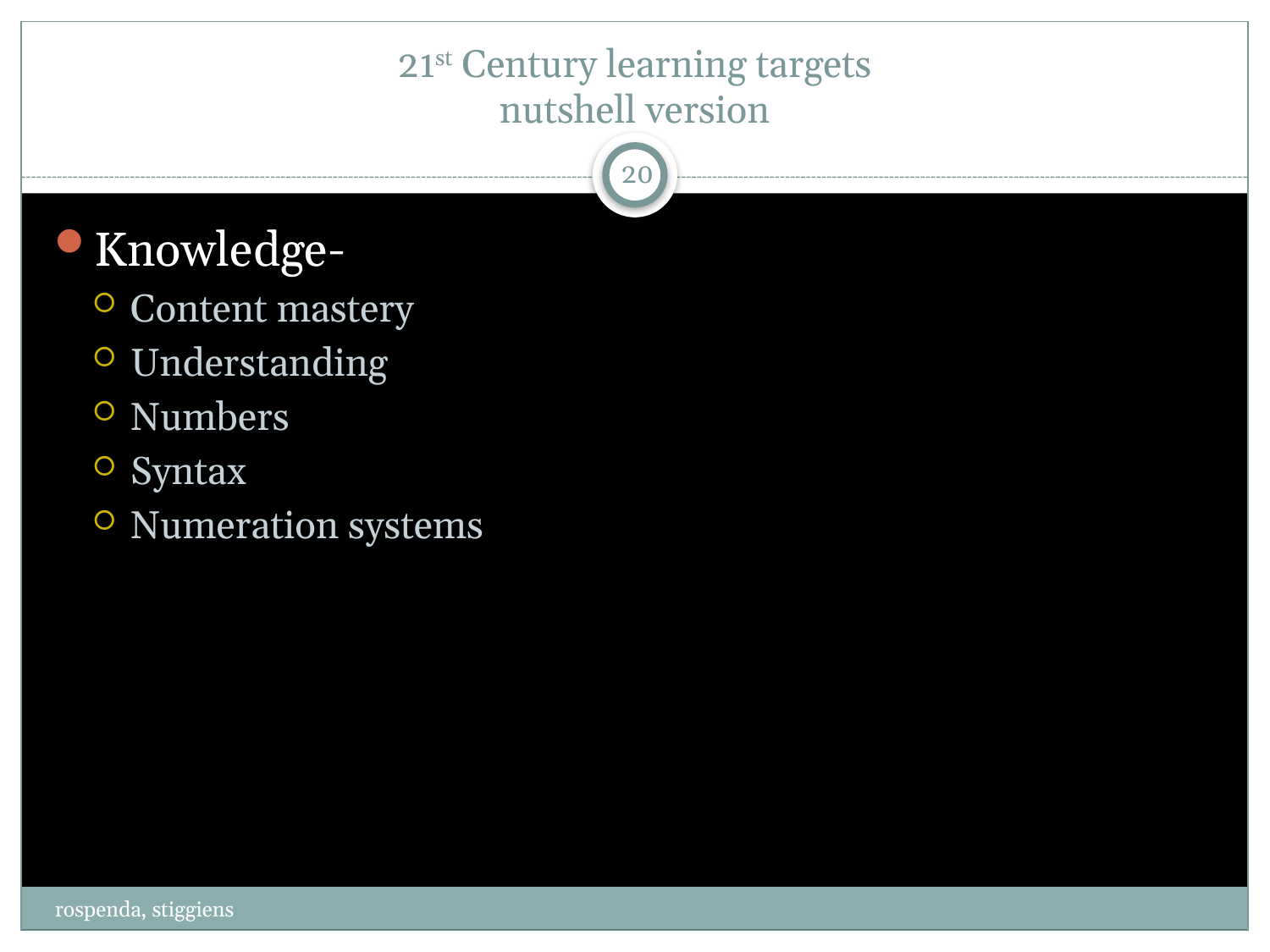

# 21st Century learning targets nutshell version
20
Knowledge-
Content mastery
Understanding
Numbers
Syntax
Numeration systems
rospenda, stiggiens